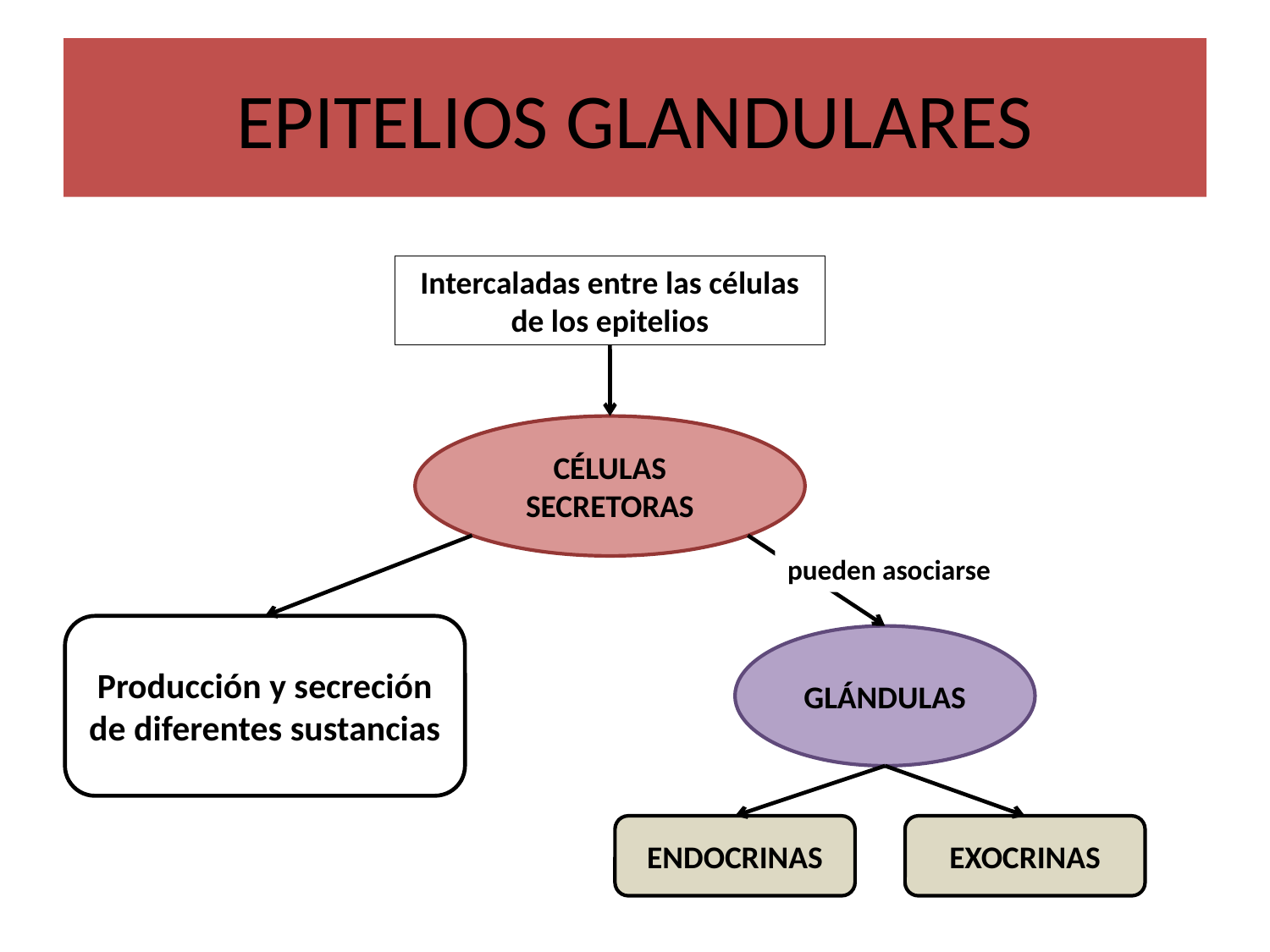

# EPITELIOS GLANDULARES
Intercaladas entre las células de los epitelios
CÉLULAS SECRETORAS
pueden asociarse
Producción y secreción de diferentes sustancias
GLÁNDULAS
ENDOCRINAS
EXOCRINAS